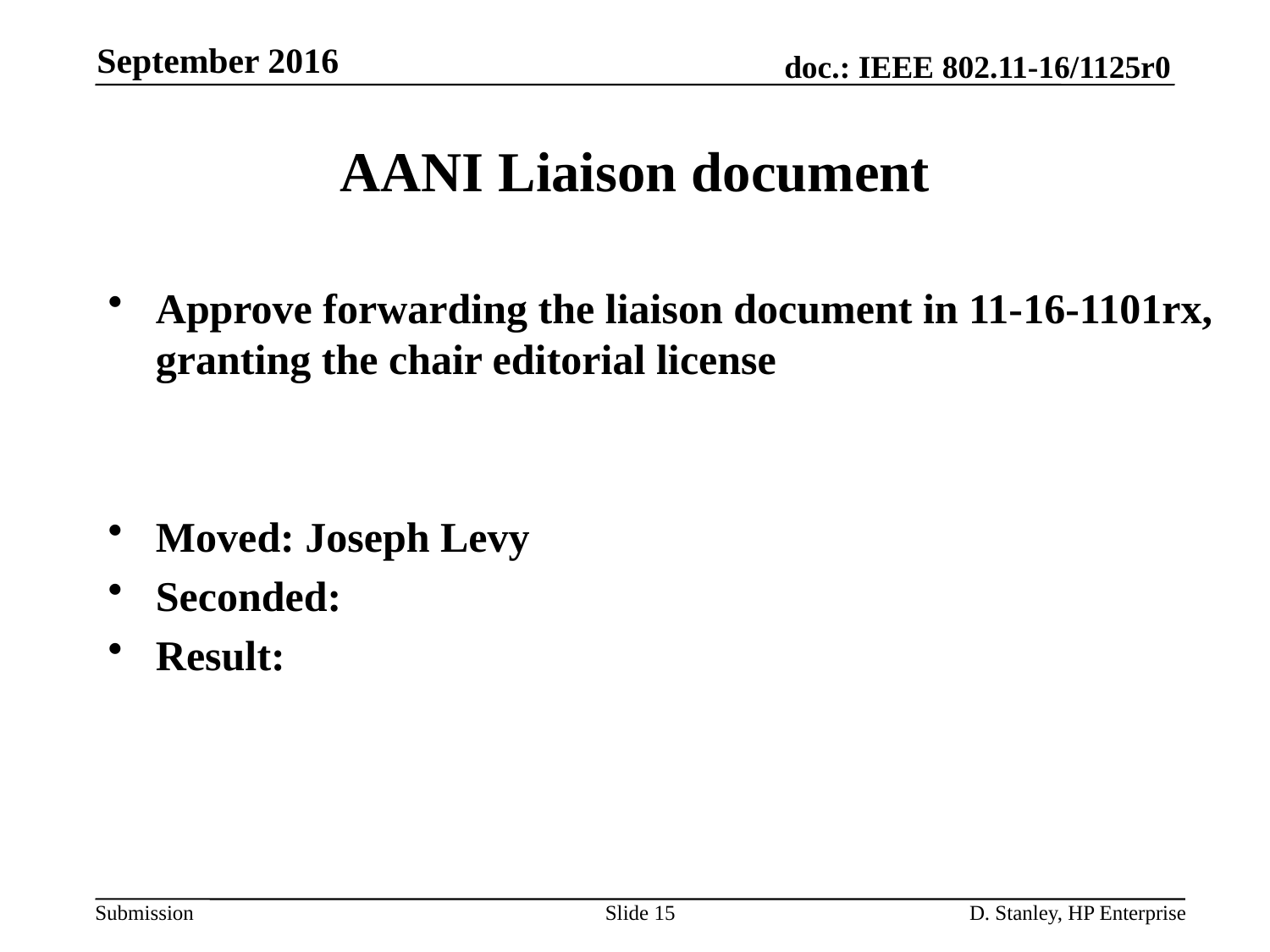

September 2016
# AANI Liaison document
Approve forwarding the liaison document in 11-16-1101rx, granting the chair editorial license

Moved: Joseph Levy
Seconded:
Result:

Slide 15
D. Stanley, HP Enterprise